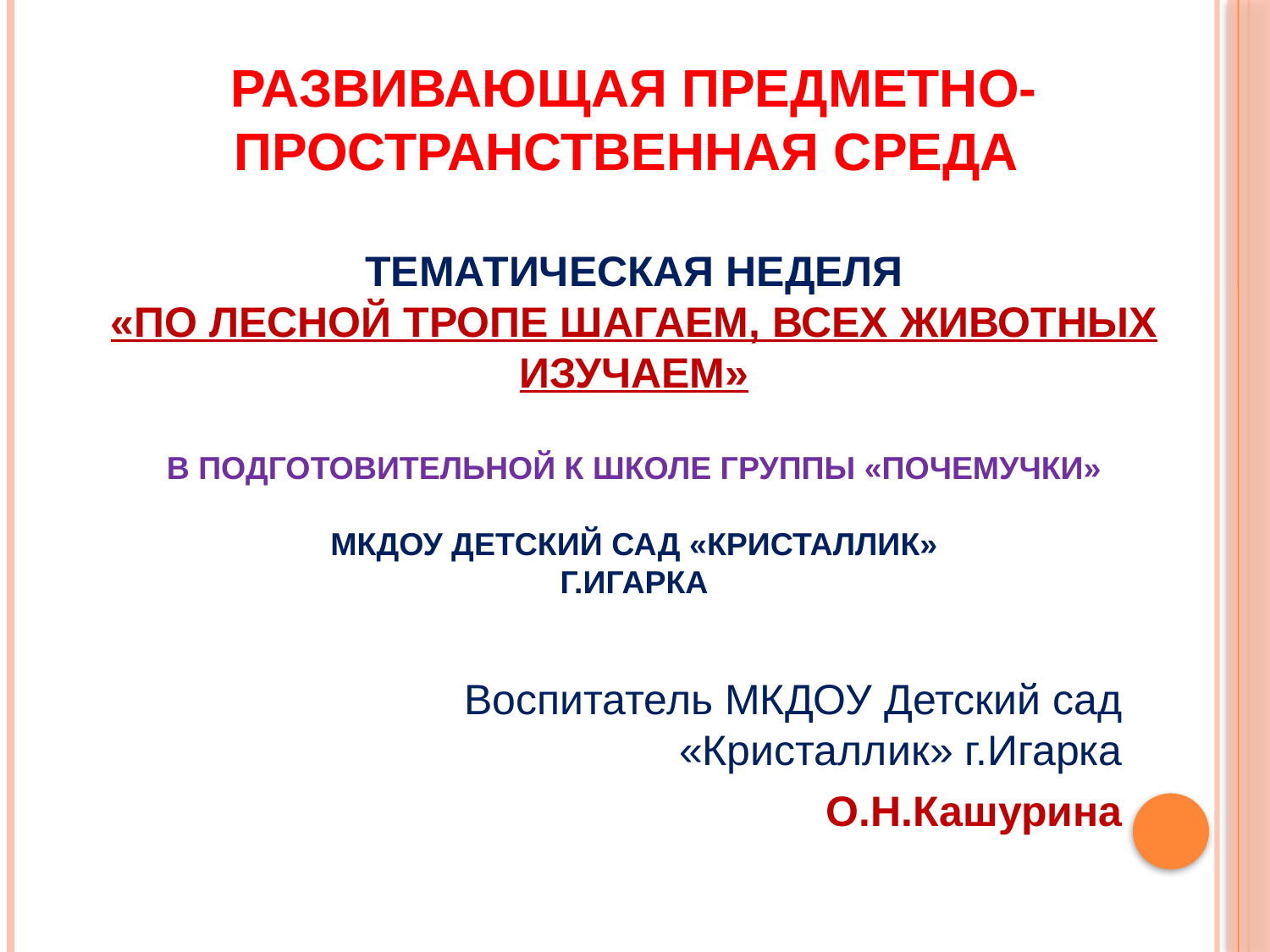

# Развивающая предметно-пространственная среда тематическая неделя «По лесной тропе шагаем, всех животных изучаем» В ПОДГОТОВИТЕЛЬНОЙ К ШКОЛЕ ГРУППЫ «ПОЧЕМУЧКИ» МКДОУ ДЕТСКИЙ САД «КРИСТАЛЛИК» г.Игарка
Воспитатель МКДОУ Детский сад «Кристаллик» г.Игарка
О.Н.Кашурина